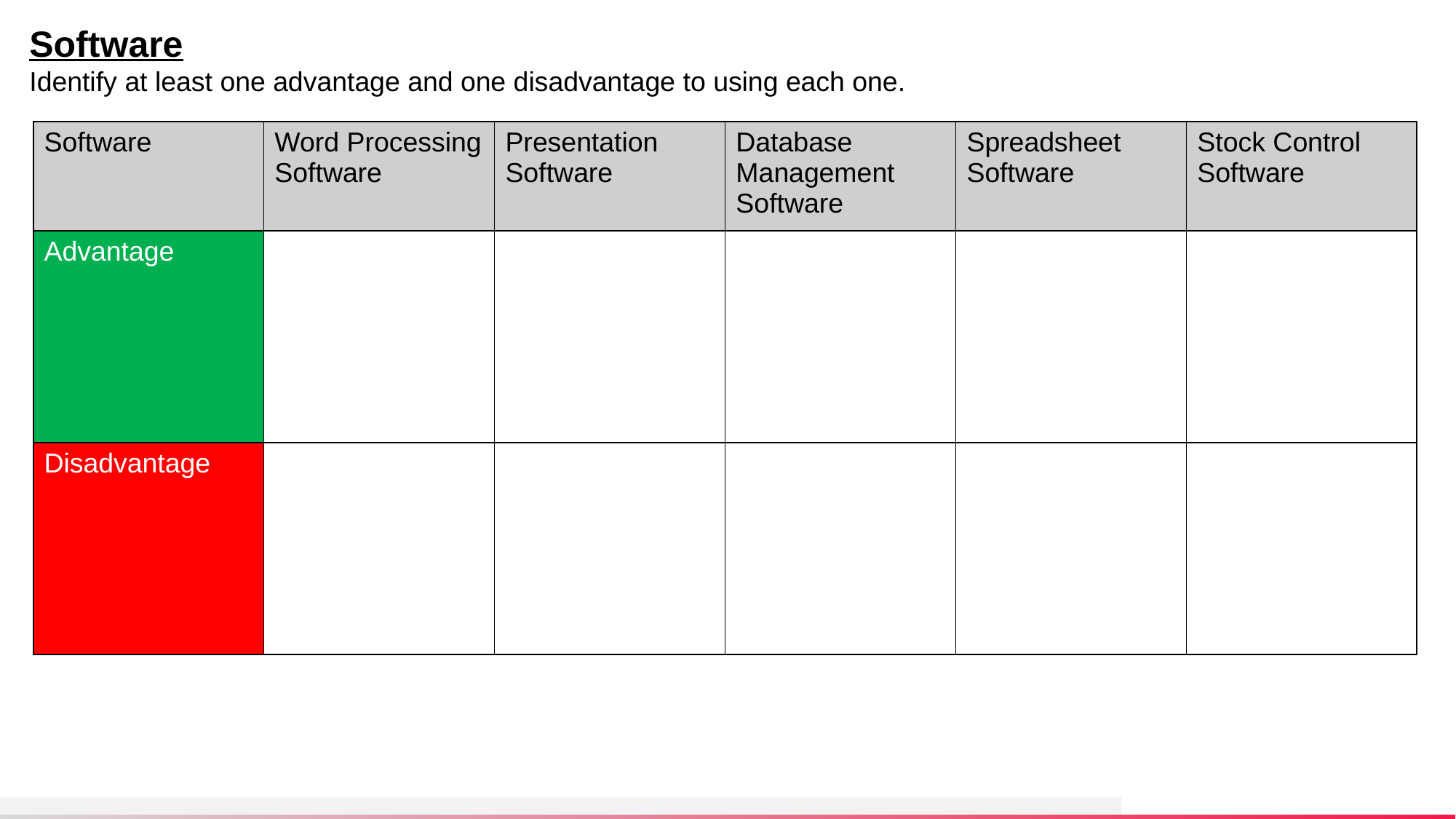

Software
Identify at least one advantage and one disadvantage to using each one.
| Software | Word Processing Software | Presentation Software | Database Management Software | Spreadsheet Software | Stock Control Software |
| --- | --- | --- | --- | --- | --- |
| Advantage |  |  |  |  |  |
| Disadvantage |  |  |  |  |  |